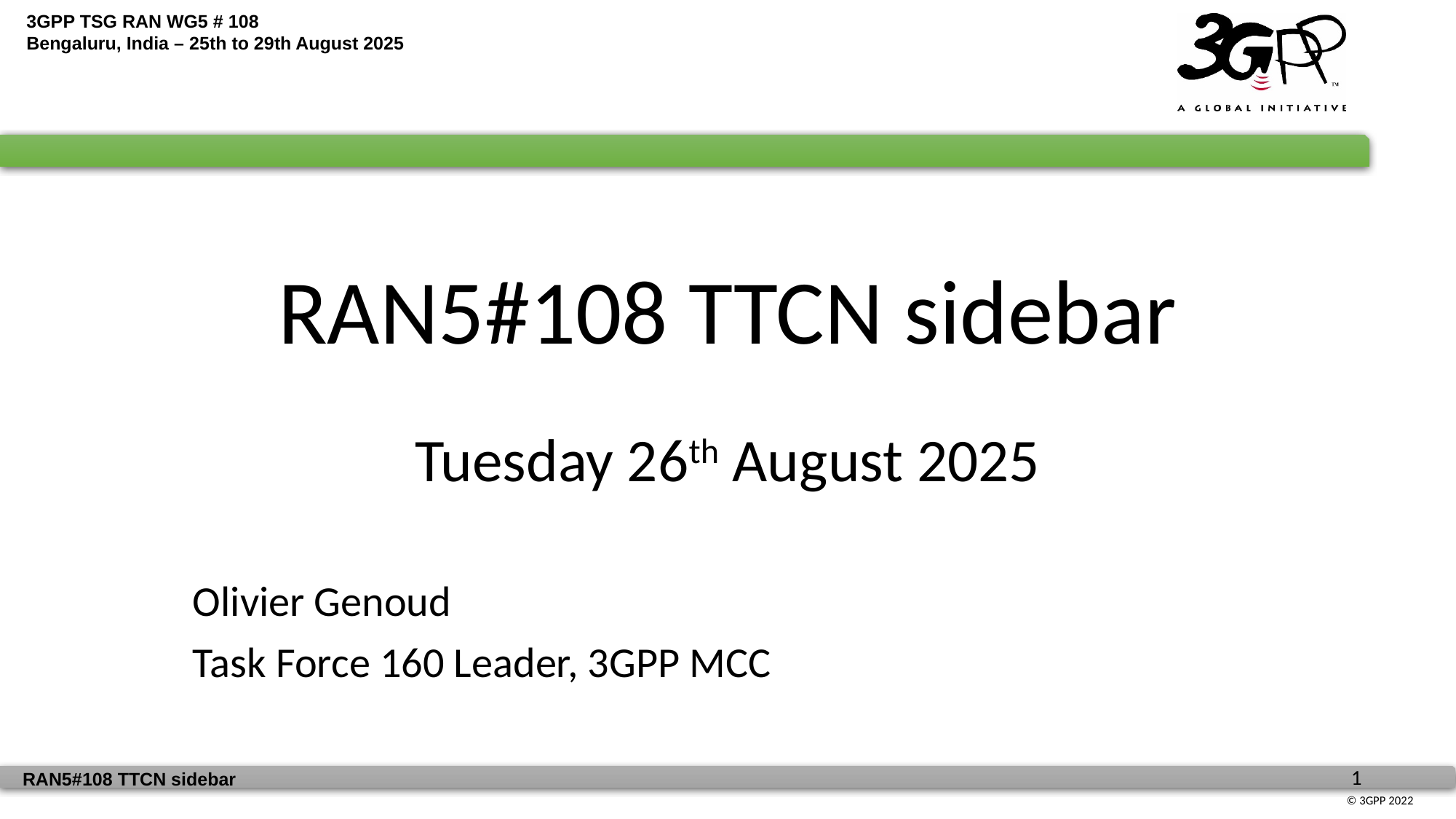

# RAN5#108 TTCN sidebar Tuesday 26th August 2025
Olivier Genoud
Task Force 160 Leader, 3GPP MCC